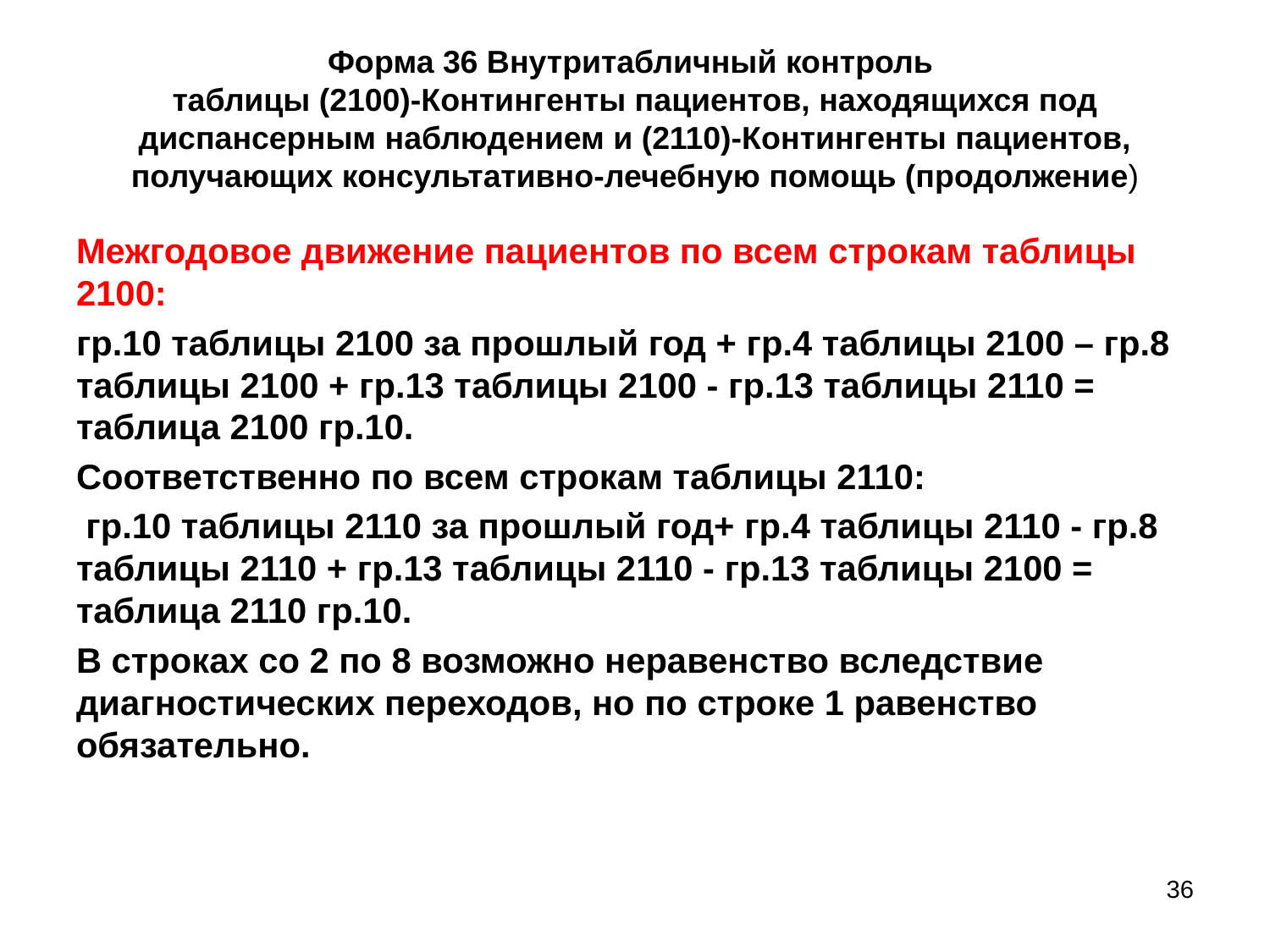

Форма 36 Внутритабличный контроль
таблицы (2100)-Контингенты пациентов, находящихся под диспансерным наблюдением и (2110)-Контингенты пациентов, получающих консультативно-лечебную помощь (продолжение)
Межгодовое движение пациентов по всем строкам таблицы 2100:
гр.10 таблицы 2100 за прошлый год + гр.4 таблицы 2100 – гр.8 таблицы 2100 + гр.13 таблицы 2100 - гр.13 таблицы 2110 = таблица 2100 гр.10.
Соответственно по всем строкам таблицы 2110:
 гр.10 таблицы 2110 за прошлый год+ гр.4 таблицы 2110 - гр.8 таблицы 2110 + гр.13 таблицы 2110 - гр.13 таблицы 2100 = таблица 2110 гр.10.
В строках со 2 по 8 возможно неравенство вследствие диагностических переходов, но по строке 1 равенство обязательно.
36